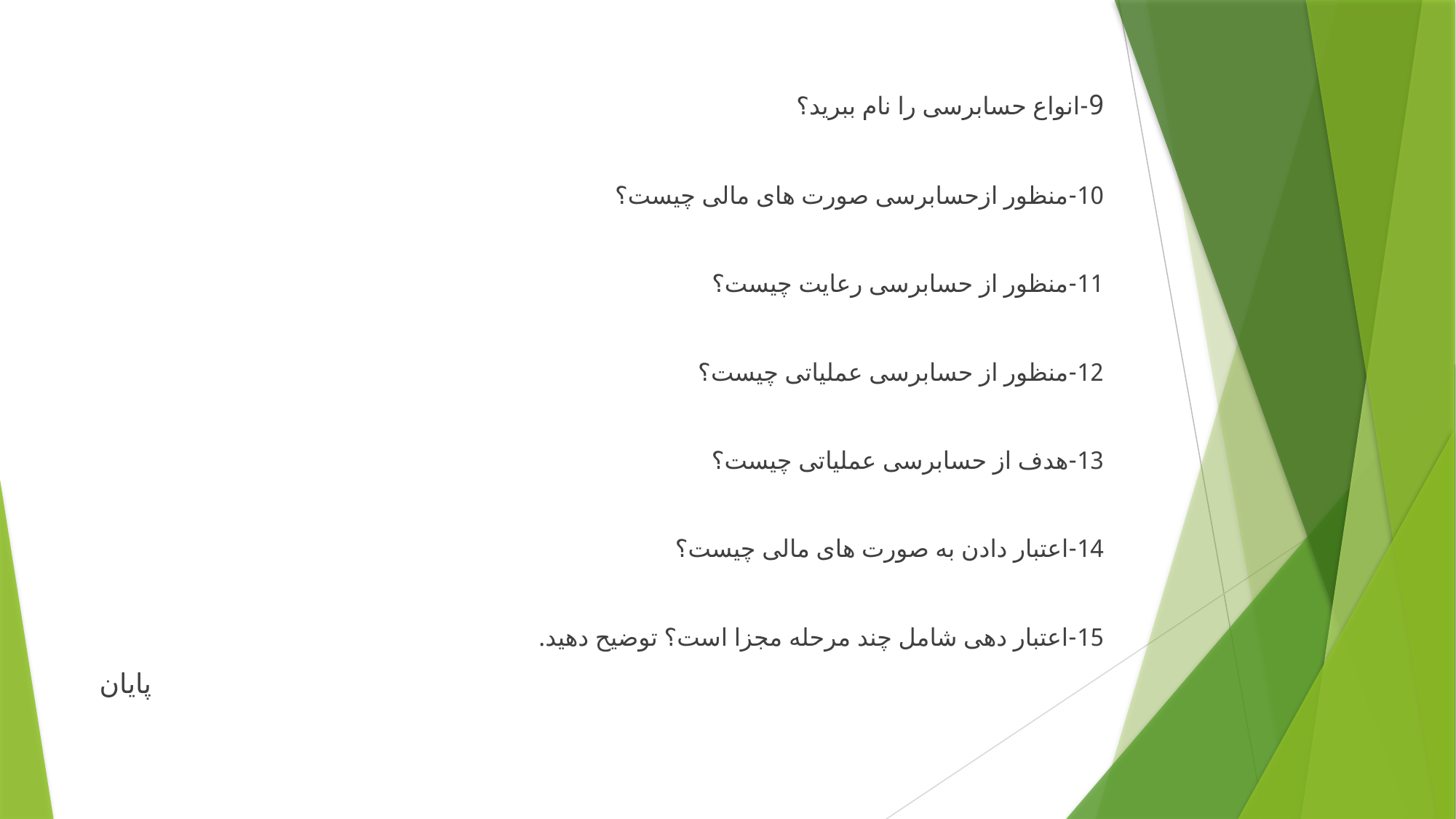

9-انواع حسابرسی را نام ببرید؟

10-منظور ازحسابرسی صورت های مالی چیست؟

11-منظور از حسابرسی رعایت چیست؟

12-منظور از حسابرسی عملیاتی چیست؟

13-هدف از حسابرسی عملیاتی چیست؟

14-اعتبار دادن به صورت های مالی چیست؟

15-اعتبار دهی شامل چند مرحله مجزا است؟ توضیح دهید.
 پایان